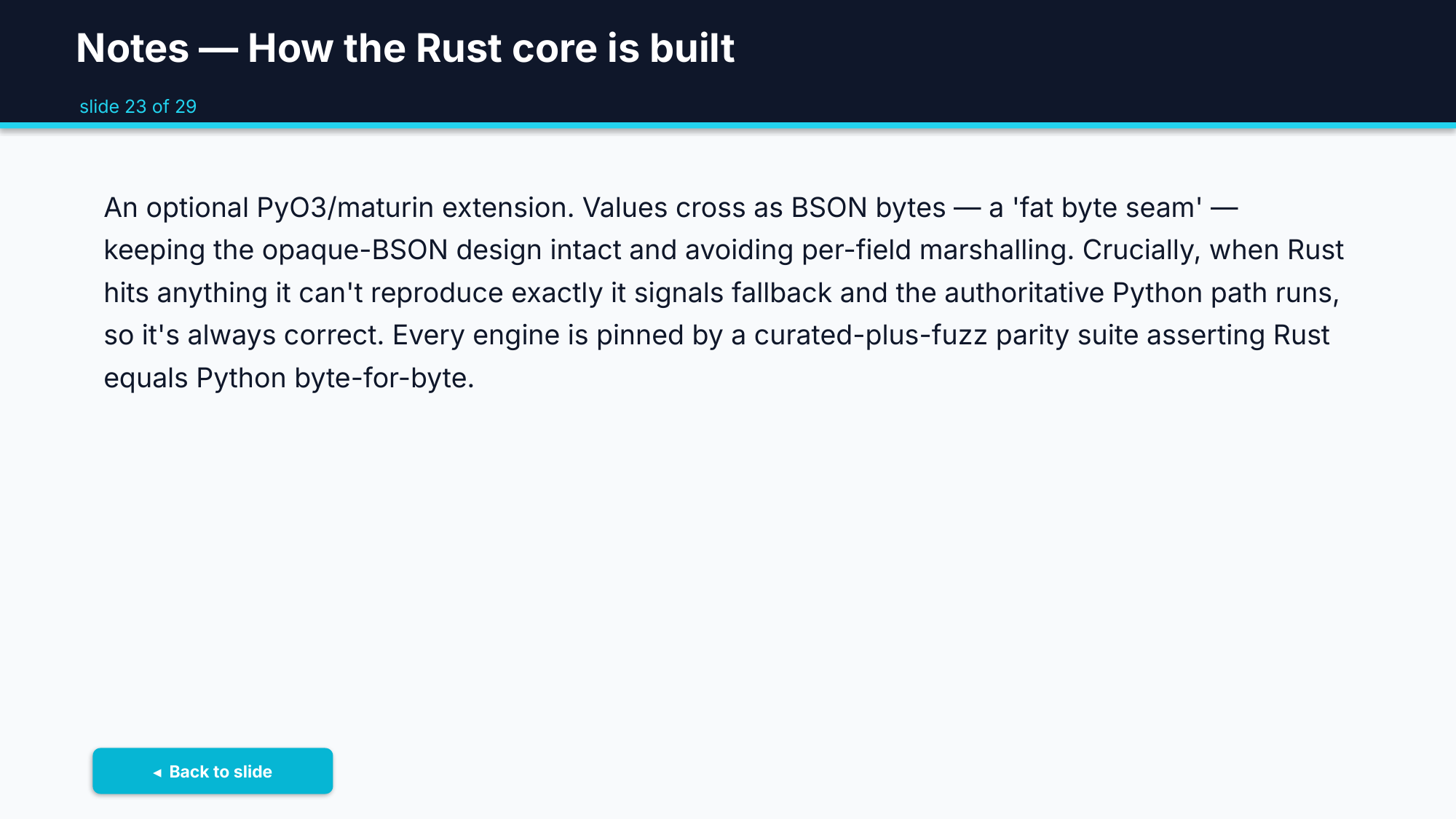

Notes — How the Rust core is built
slide 23 of 29

An optional PyO3/maturin extension. Values cross as BSON bytes — a 'fat byte seam' — keeping the opaque-BSON design intact and avoiding per-field marshalling. Crucially, when Rust hits anything it can't reproduce exactly it signals fallback and the authoritative Python path runs, so it's always correct. Every engine is pinned by a curated-plus-fuzz parity suite asserting Rust equals Python byte-for-byte.
◂  Back to slide